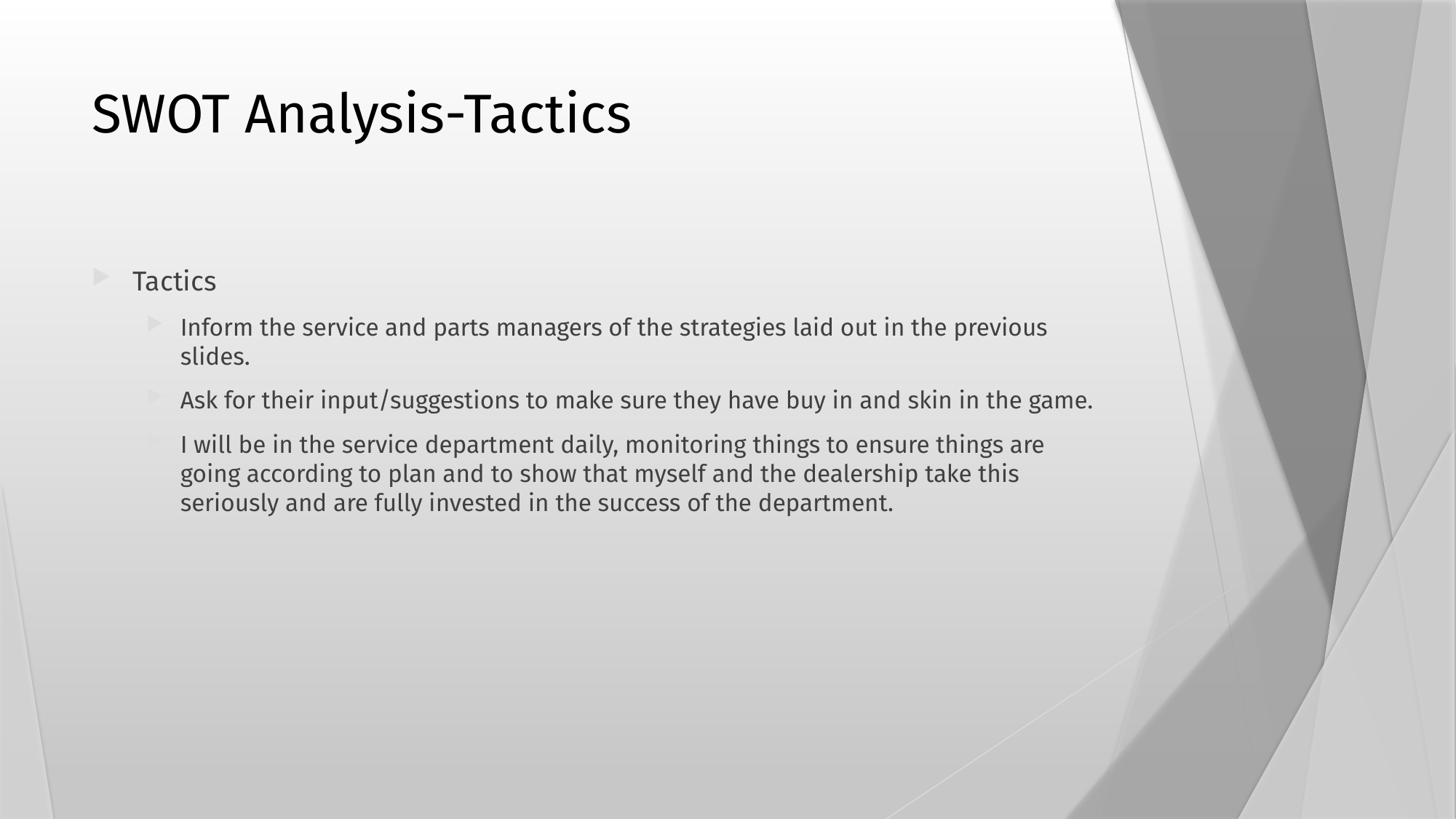

# SWOT Analysis-Tactics
Tactics
Inform the service and parts managers of the strategies laid out in the previous slides.
Ask for their input/suggestions to make sure they have buy in and skin in the game.
I will be in the service department daily, monitoring things to ensure things are going according to plan and to show that myself and the dealership take this seriously and are fully invested in the success of the department.